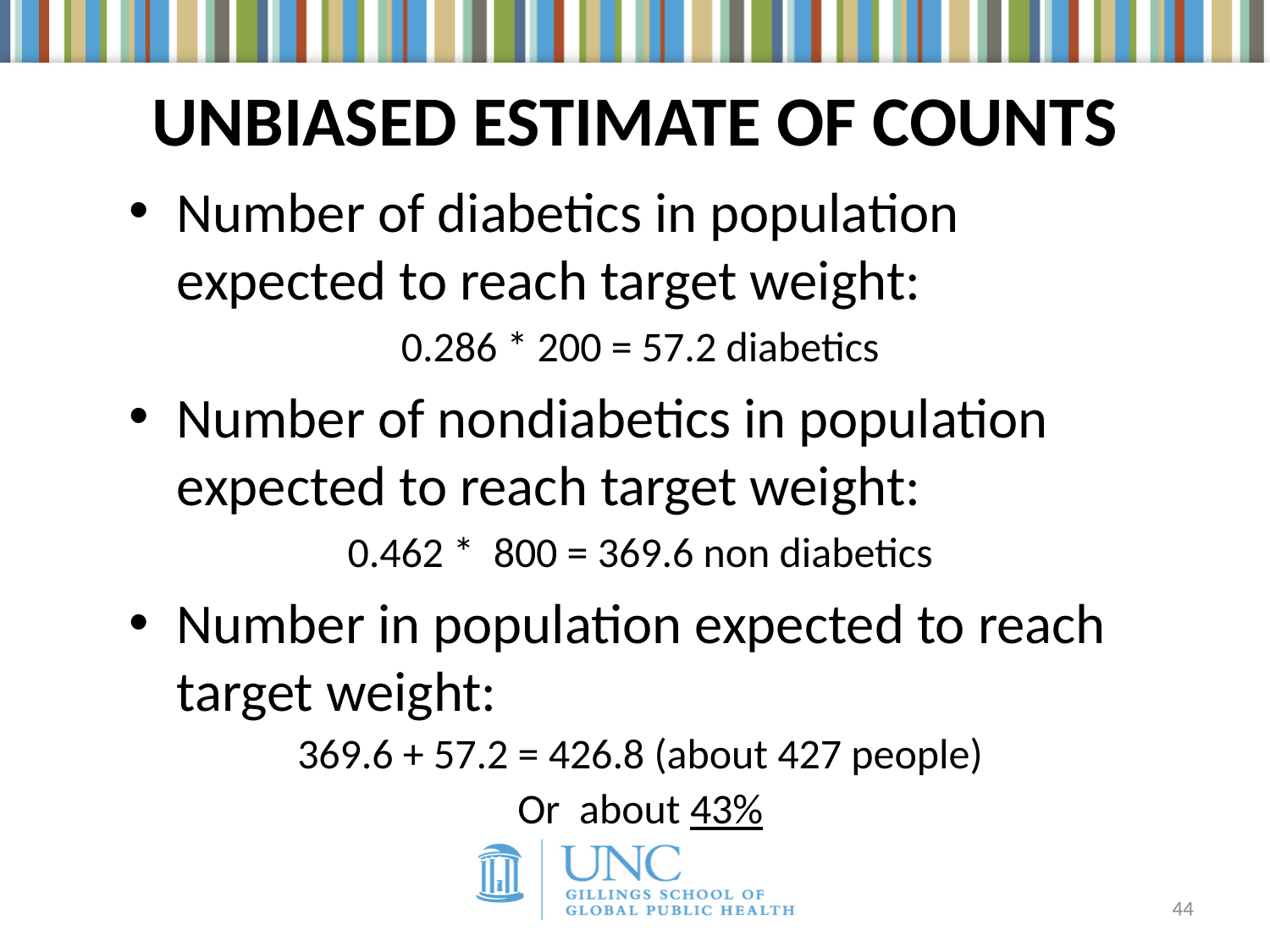

# UNBIASED ESTIMATE OF COUNTS
Number of diabetics in population expected to reach target weight:
0.286 * 200 = 57.2 diabetics
Number of nondiabetics in population expected to reach target weight:
0.462 *  800 = 369.6 non diabetics
Number in population expected to reach target weight:
369.6 + 57.2 = 426.8 (about 427 people)
Or  about 43%

44